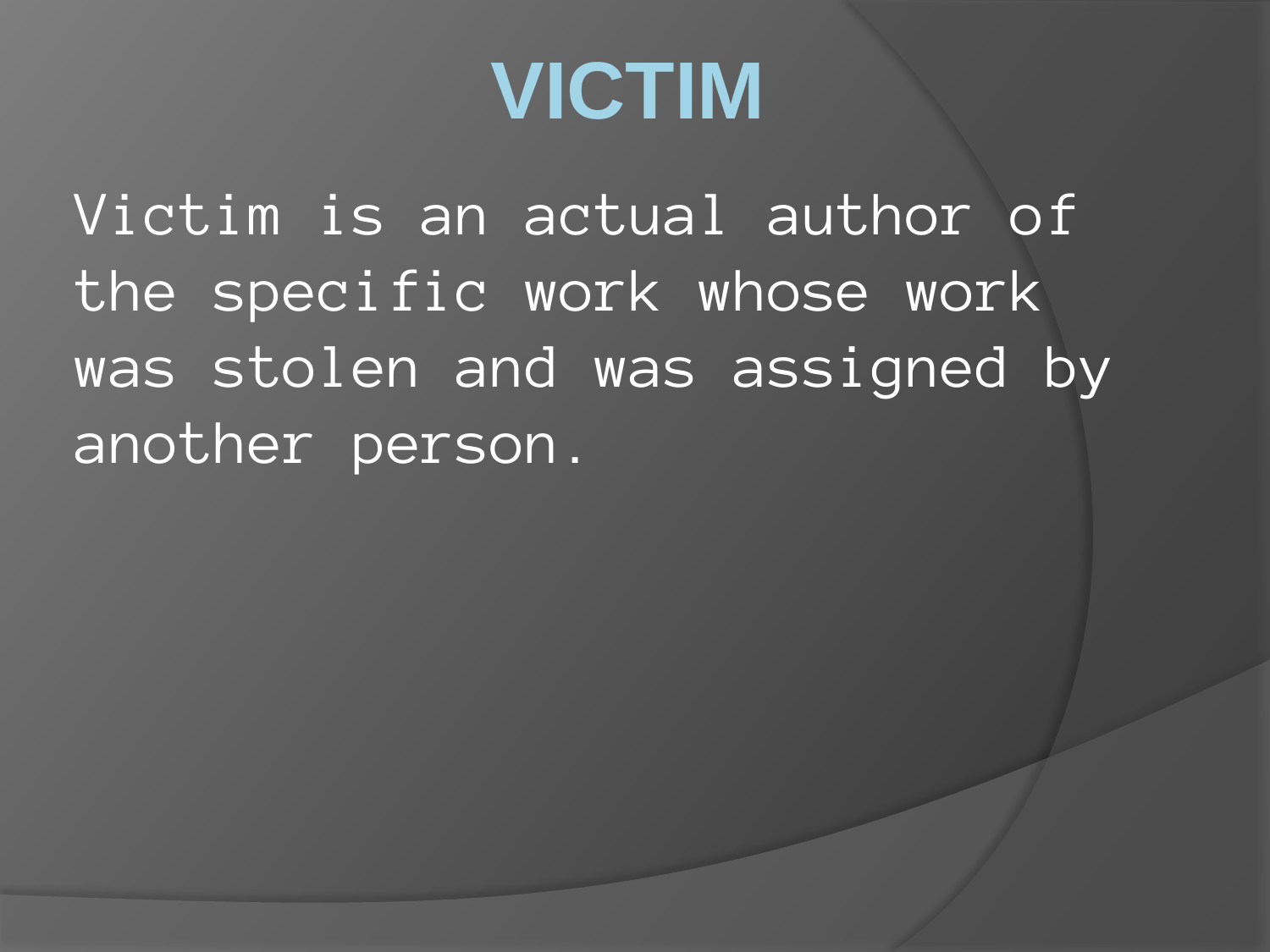

# Victim
Victim is an actual author of the specific work whose work was stolen and was assigned by another person.